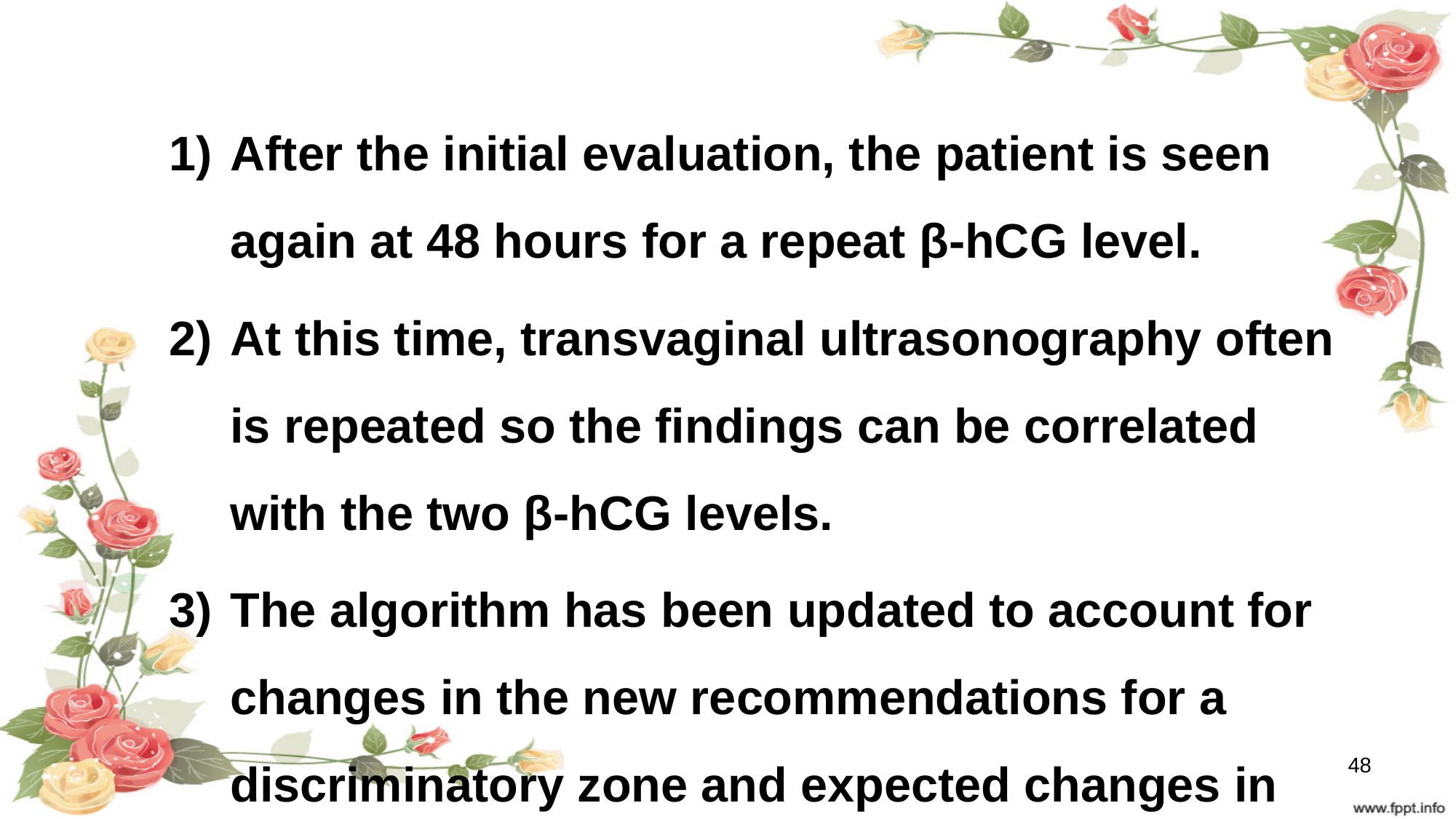

After the initial evaluation, the patient is seen again at 48 hours for a repeat β-hCG level.
At this time, transvaginal ultrasonography often is repeated so the findings can be correlated with the two β-hCG levels.
The algorithm has been updated to account for changes in the new recommendations for a discriminatory zone and expected changes in the β-hCG level with a viable intrauterine pregnancy.
48